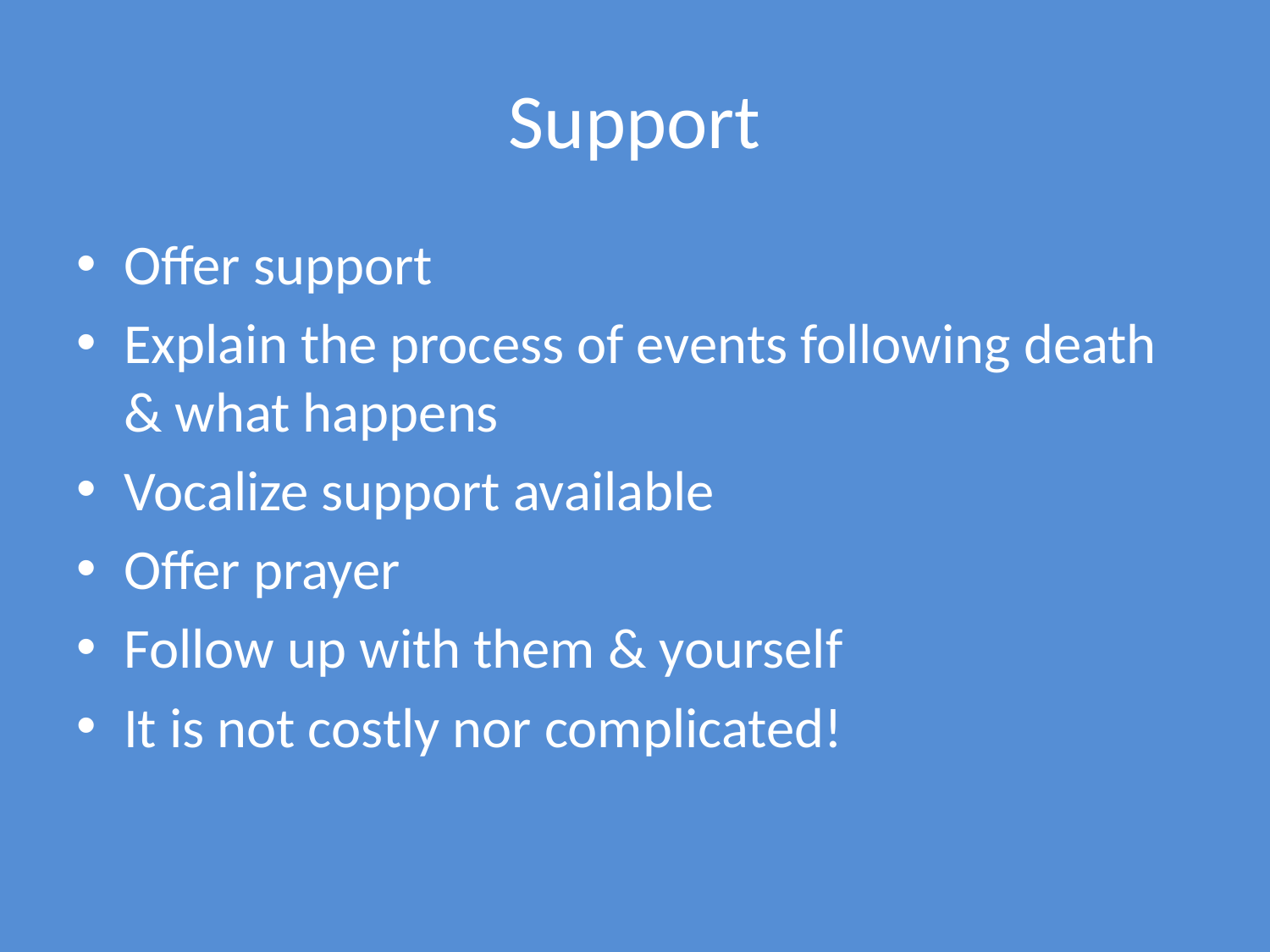

# Support
Offer support
Explain the process of events following death & what happens
Vocalize support available
Offer prayer
Follow up with them & yourself
It is not costly nor complicated!